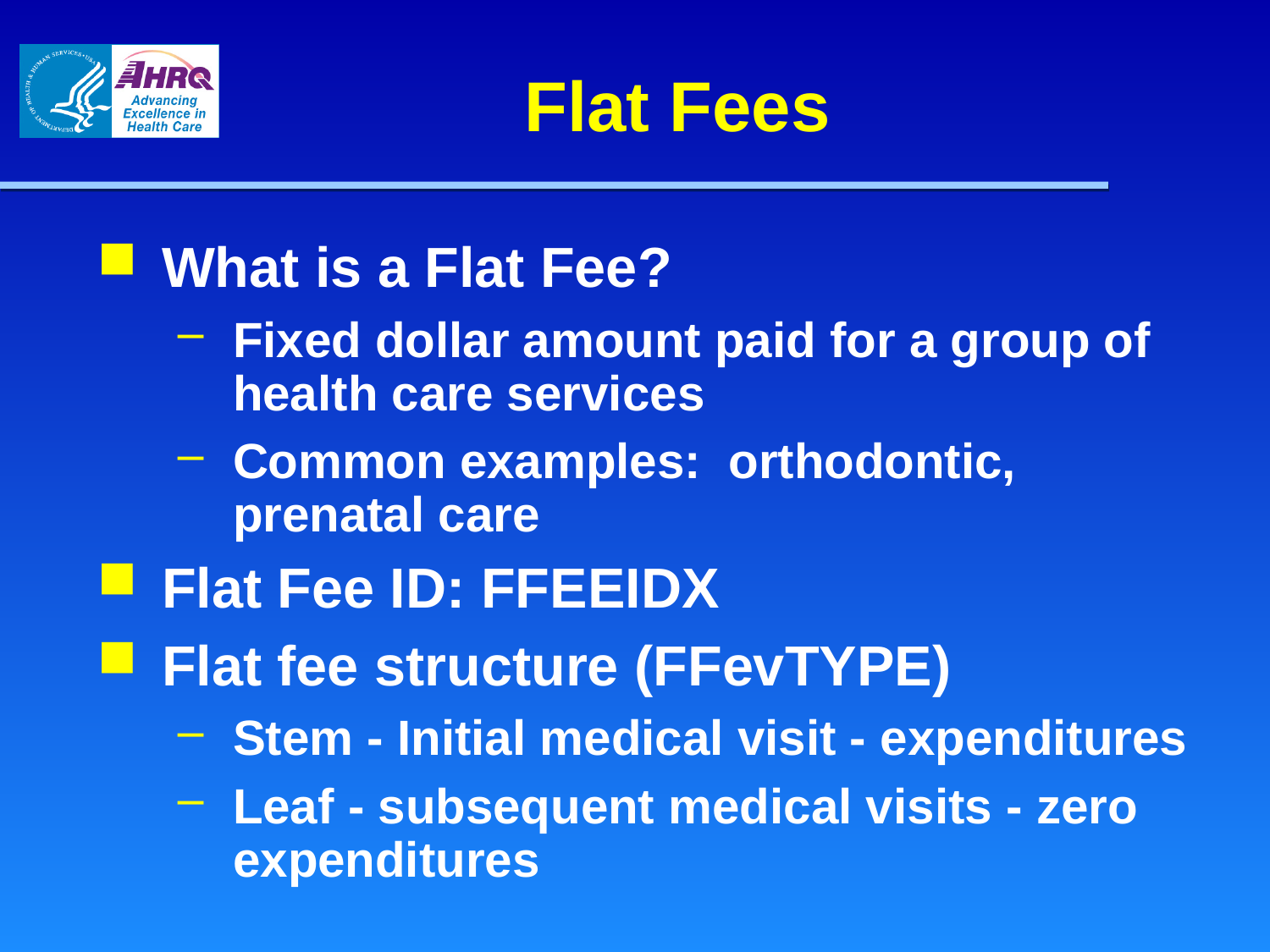

# Flat Fees
What is a Flat Fee?
Fixed dollar amount paid for a group of health care services
Common examples:  orthodontic, prenatal care
Flat Fee ID: FFEEIDX
Flat fee structure (FFevTYPE)
Stem - Initial medical visit - expenditures
Leaf - subsequent medical visits - zero expenditures